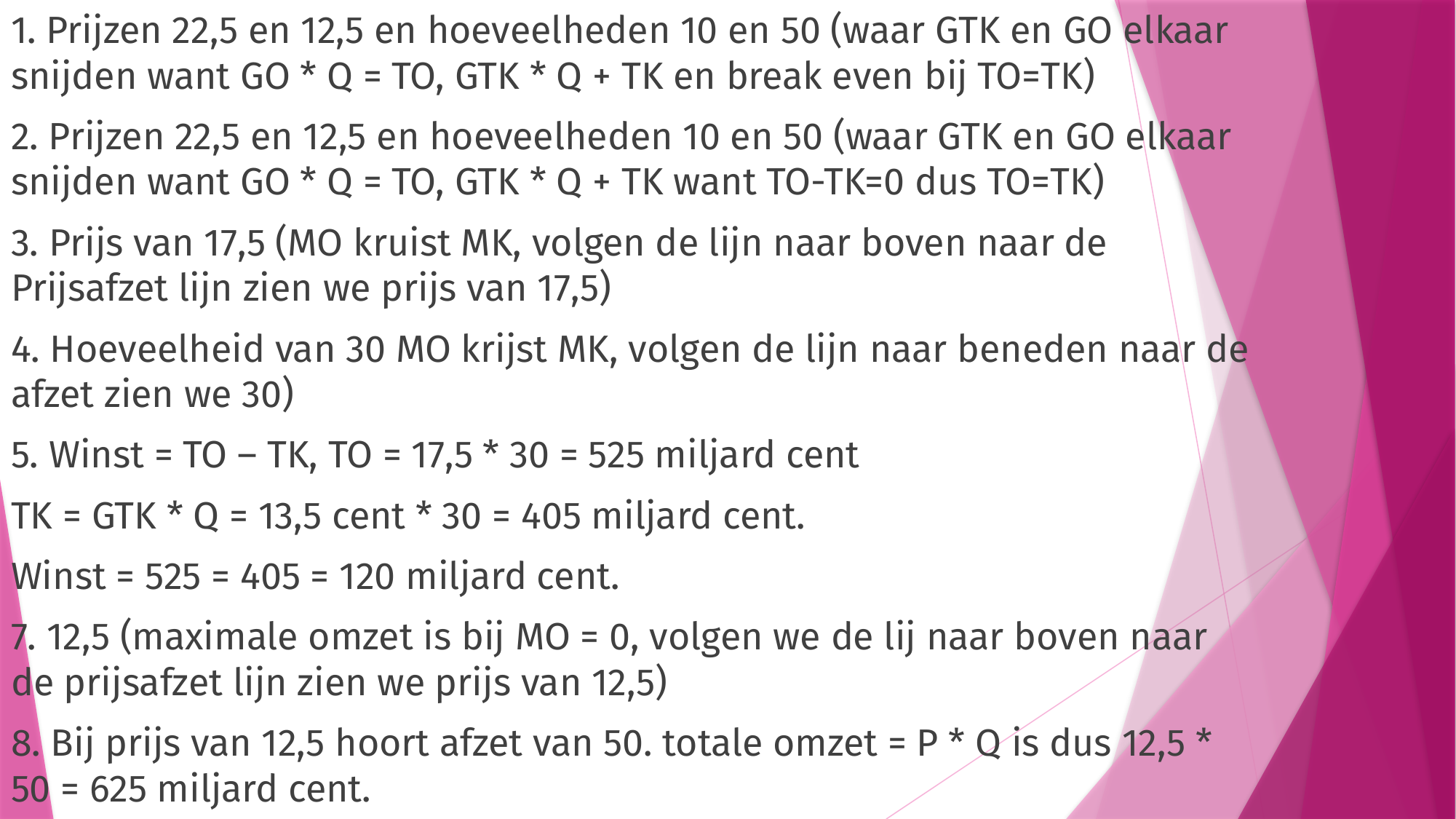

1. Prijzen 22,5 en 12,5 en hoeveelheden 10 en 50 (waar GTK en GO elkaar snijden want GO * Q = TO, GTK * Q + TK en break even bij TO=TK)
2. Prijzen 22,5 en 12,5 en hoeveelheden 10 en 50 (waar GTK en GO elkaar snijden want GO * Q = TO, GTK * Q + TK want TO-TK=0 dus TO=TK)
3. Prijs van 17,5 (MO kruist MK, volgen de lijn naar boven naar de Prijsafzet lijn zien we prijs van 17,5)
4. Hoeveelheid van 30 MO krijst MK, volgen de lijn naar beneden naar de afzet zien we 30)
5. Winst = TO – TK, TO = 17,5 * 30 = 525 miljard cent
TK = GTK * Q = 13,5 cent * 30 = 405 miljard cent.
Winst = 525 = 405 = 120 miljard cent.
7. 12,5 (maximale omzet is bij MO = 0, volgen we de lij naar boven naar de prijsafzet lijn zien we prijs van 12,5)
8. Bij prijs van 12,5 hoort afzet van 50. totale omzet = P * Q is dus 12,5 * 50 = 625 miljard cent.